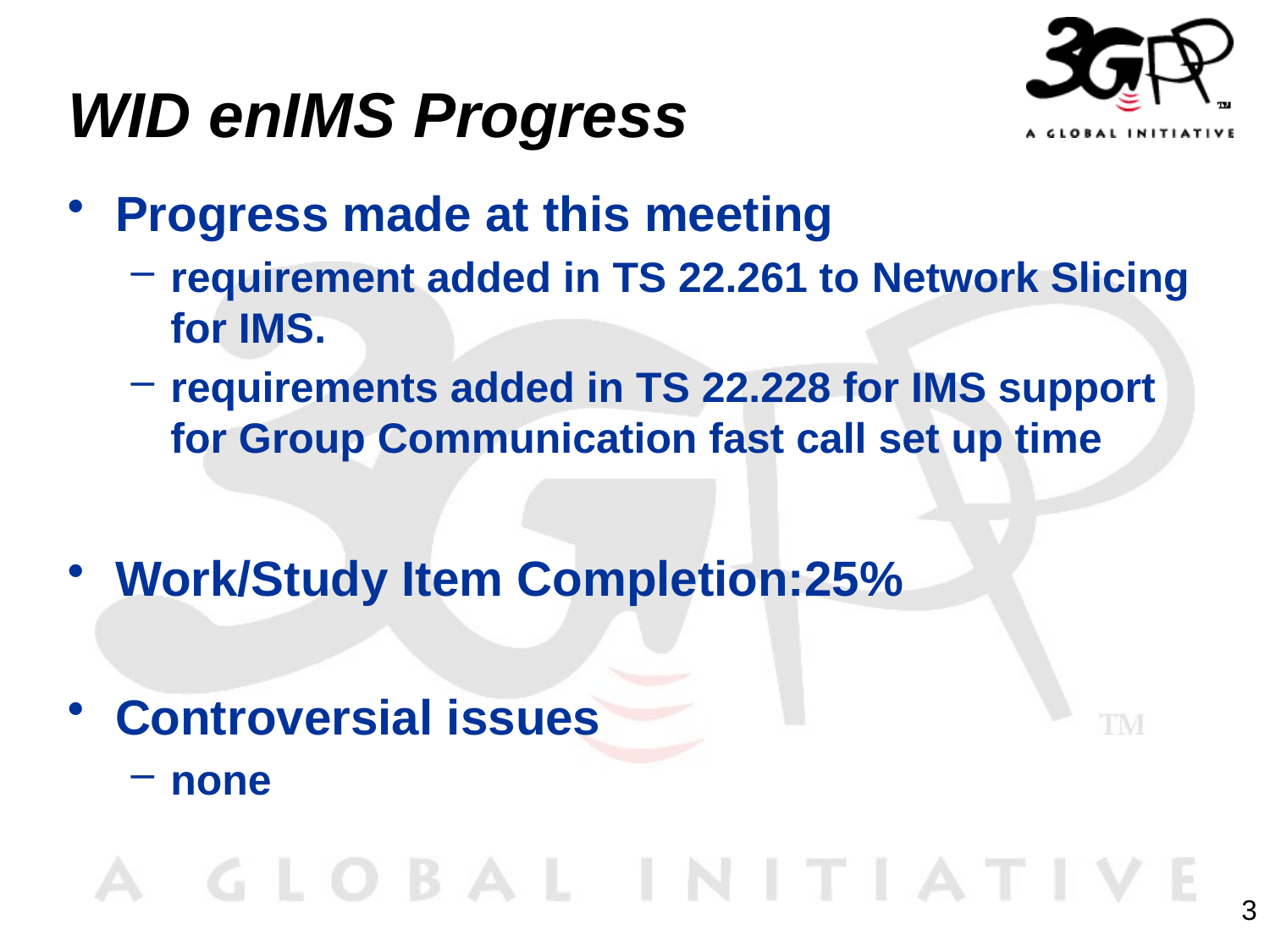

# WID enIMS Progress
Progress made at this meeting
requirement added in TS 22.261 to Network Slicing for IMS.
requirements added in TS 22.228 for IMS support for Group Communication fast call set up time

Work/Study Item Completion:25%

Controversial issues
none
3